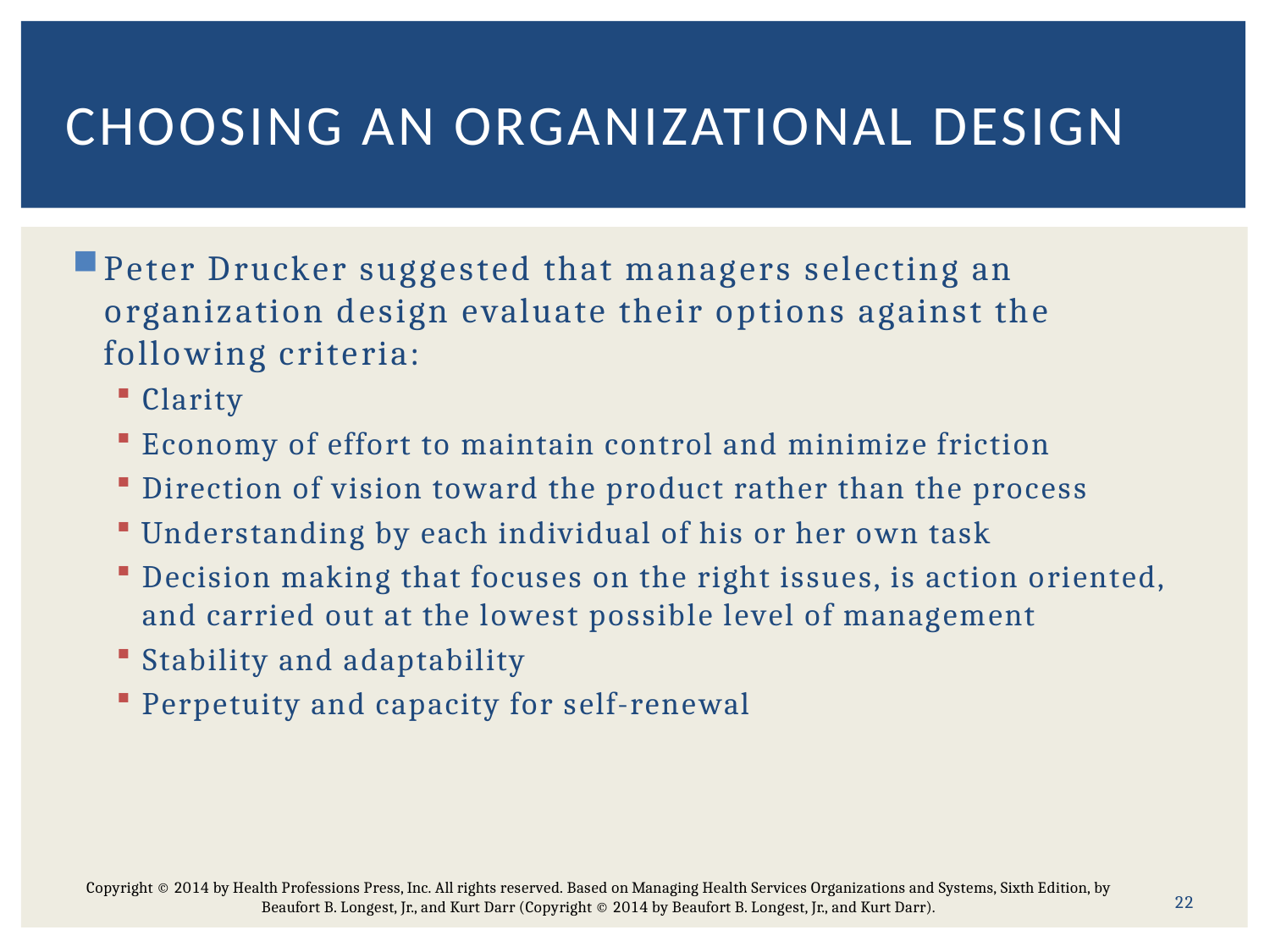

# Choosing an Organizational Design
Peter Drucker suggested that managers selecting an organization design evaluate their options against the following criteria:
Clarity
Economy of effort to maintain control and minimize friction
Direction of vision toward the product rather than the process
Understanding by each individual of his or her own task
Decision making that focuses on the right issues, is action oriented, and carried out at the lowest possible level of management
Stability and adaptability
Perpetuity and capacity for self-renewal
22